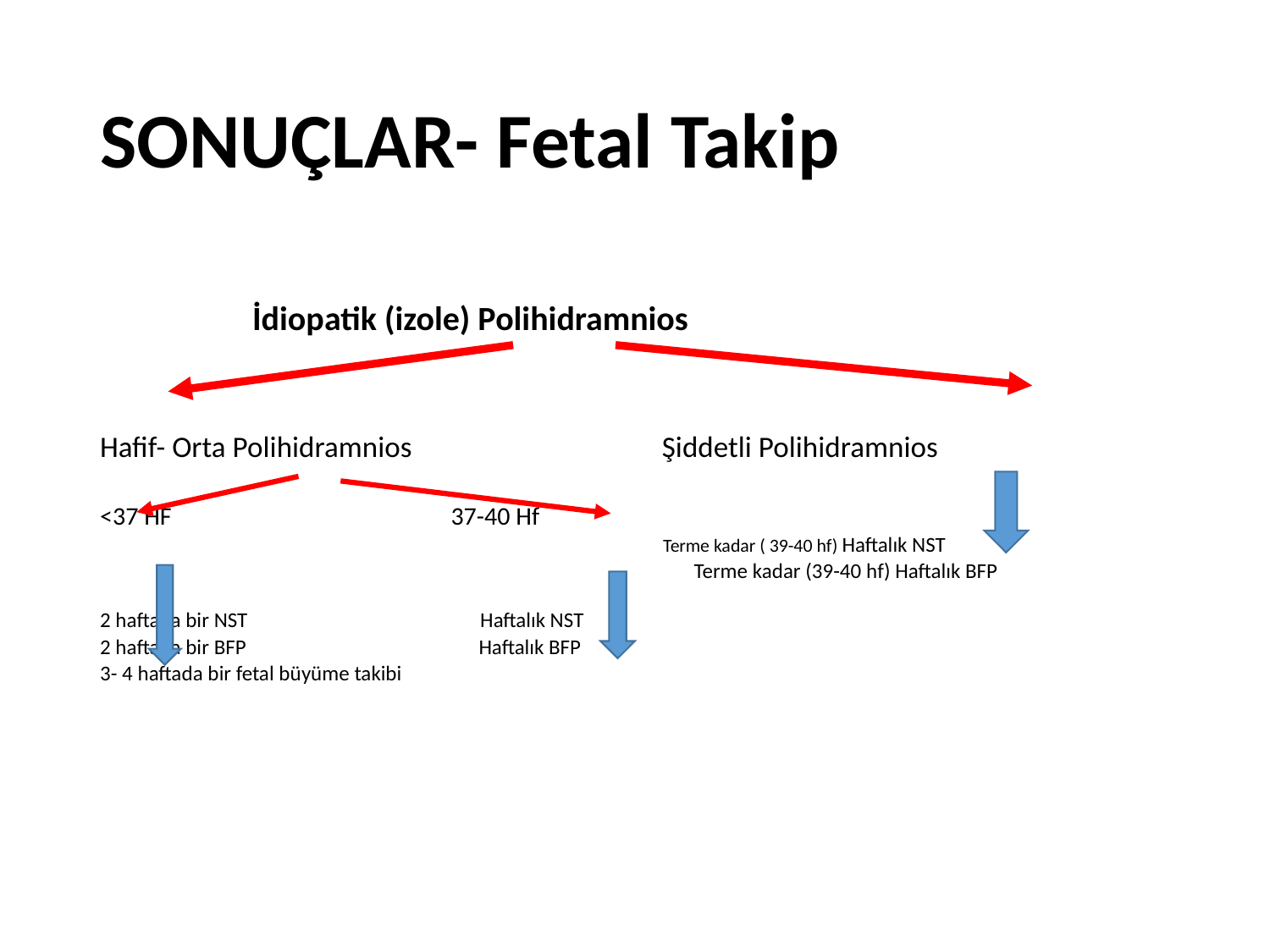

# SONUÇLAR- Fetal Takip
                    İdiopatik (izole) Polihidramnios

Hafif- Orta Polihidramnios                                     Şiddetli Polihidramnios

<37 HF                                                 37-40 Hf
                                                                                                                                     Terme kadar ( 39-40 hf) Haftalık NST
                                                                                                                          Terme kadar (39-40 hf) Haftalık BFP

2 haftada bir NST                                                Haftalık NST
2 haftada bir BFP                                                Haftalık BFP
3- 4 haftada bir fetal büyüme takibi